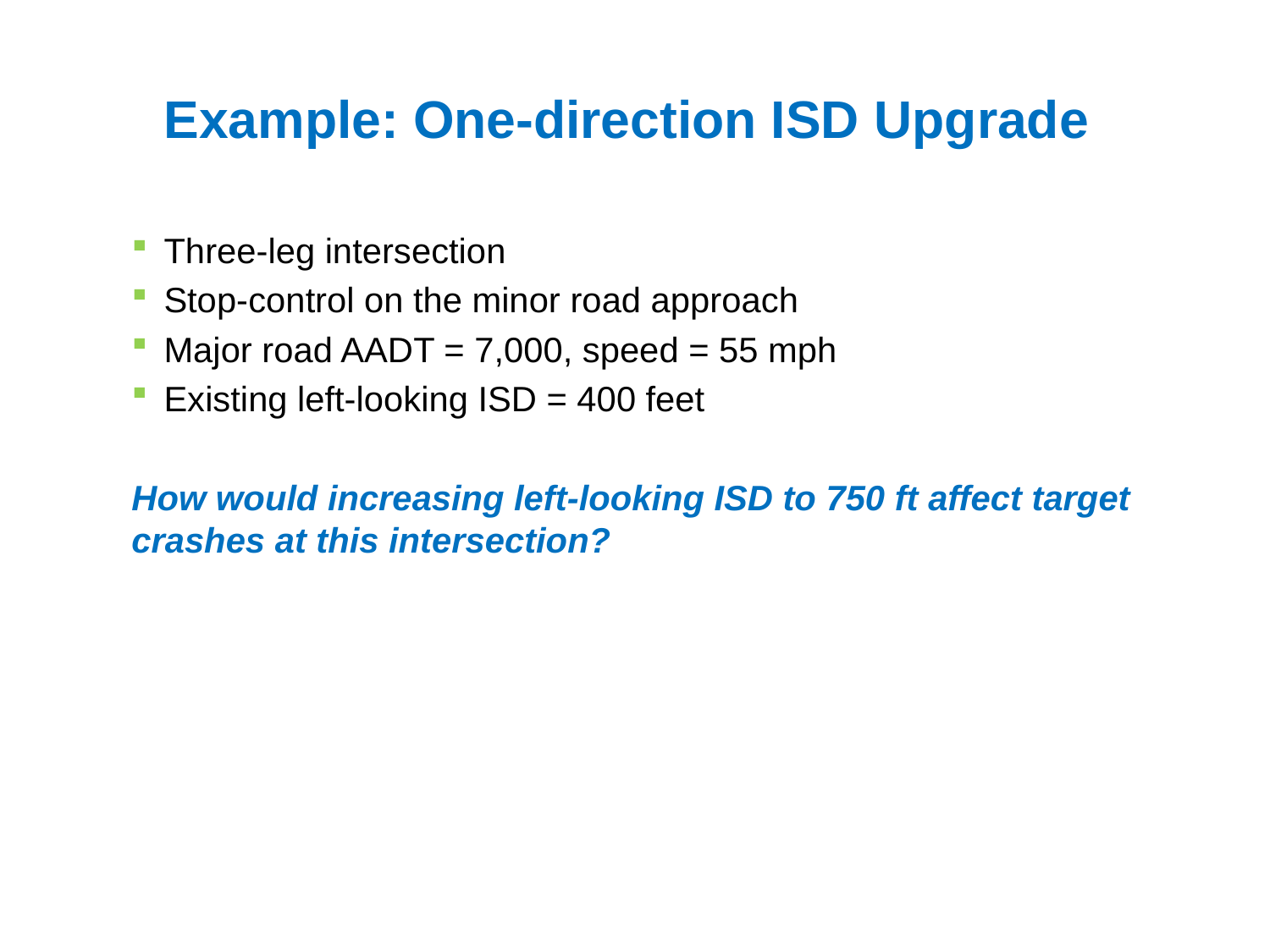

# Example: One-direction ISD Upgrade
Three-leg intersection
Stop-control on the minor road approach
Major road AADT = 7,000, speed = 55 mph
Existing left-looking ISD = 400 feet

How would increasing left-looking ISD to 750 ft affect target crashes at this intersection?